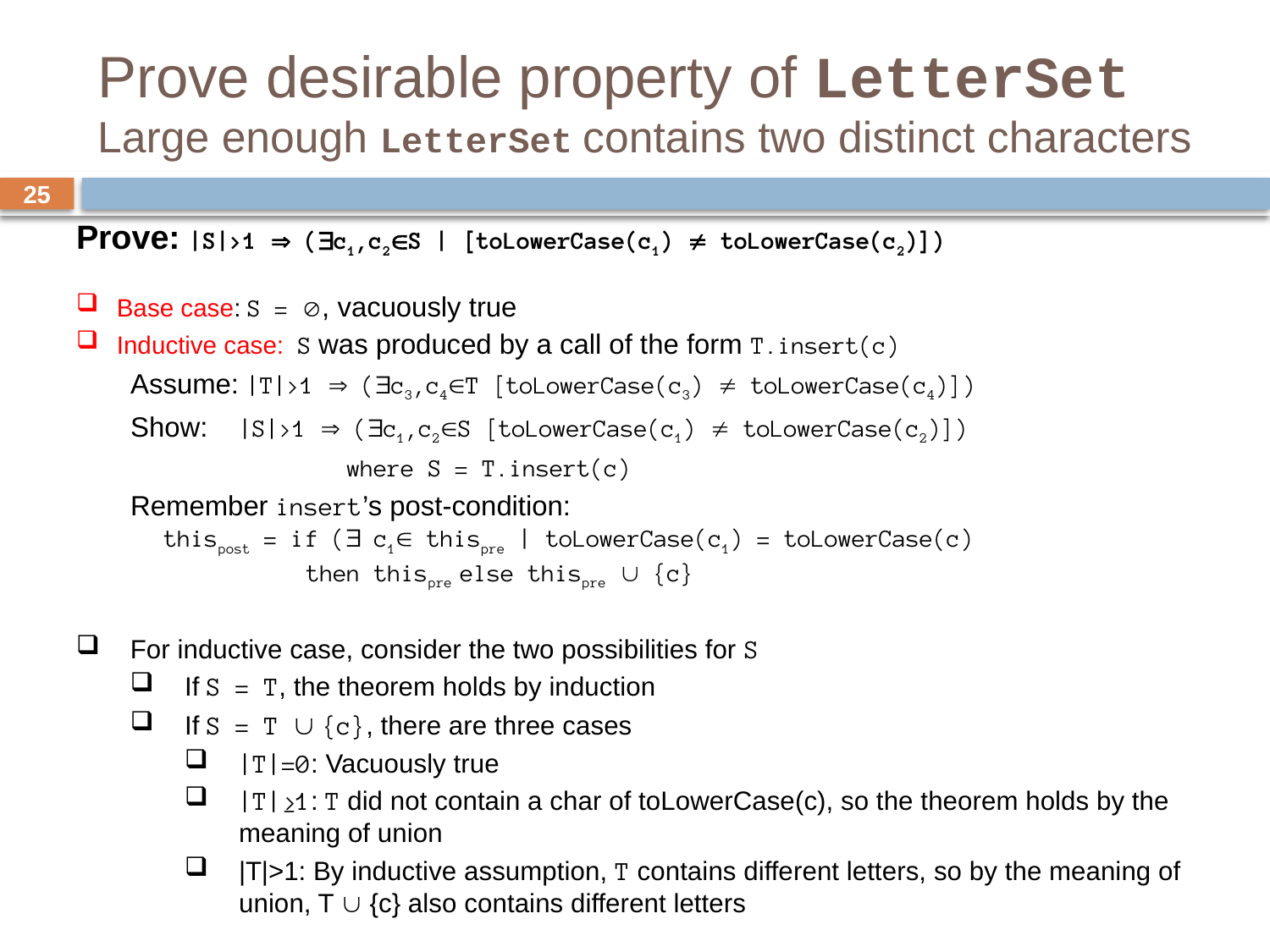

# Prove desirable property of LetterSet Large enough LetterSet contains two distinct characters
25
Prove: |S|>1 ⇒ (∃c1,c2∈S | [toLowerCase(c1) ≠ toLowerCase(c2)])
Base case: S = ∅, vacuously true
Inductive case:  S was produced by a call of the form T.insert(c)
Assume: |T|>1 ⇒ (∃c3,c4∈T [toLowerCase(c3) ≠ toLowerCase(c4)])
Show:    |S|>1 ⇒ (∃c1,c2∈S [toLowerCase(c1) ≠ toLowerCase(c2)])
                where S = T.insert(c)
Remember insert’s post-condition:
thispost = if (∃ c1∈ thispre | toLowerCase(c1) = toLowerCase(c)
                 then thispre else thispre ∪ {c}

For inductive case, consider the two possibilities for S
If S = T, the theorem holds by induction
If S = T ∪ {c}, there are three cases
|T|=0: Vacuously true
|T|≥1: T did not contain a char of toLowerCase(c), so the theorem holds by the meaning of union
|T|>1: By inductive assumption, T contains different letters, so by the meaning of union, T ∪ {c} also contains different letters